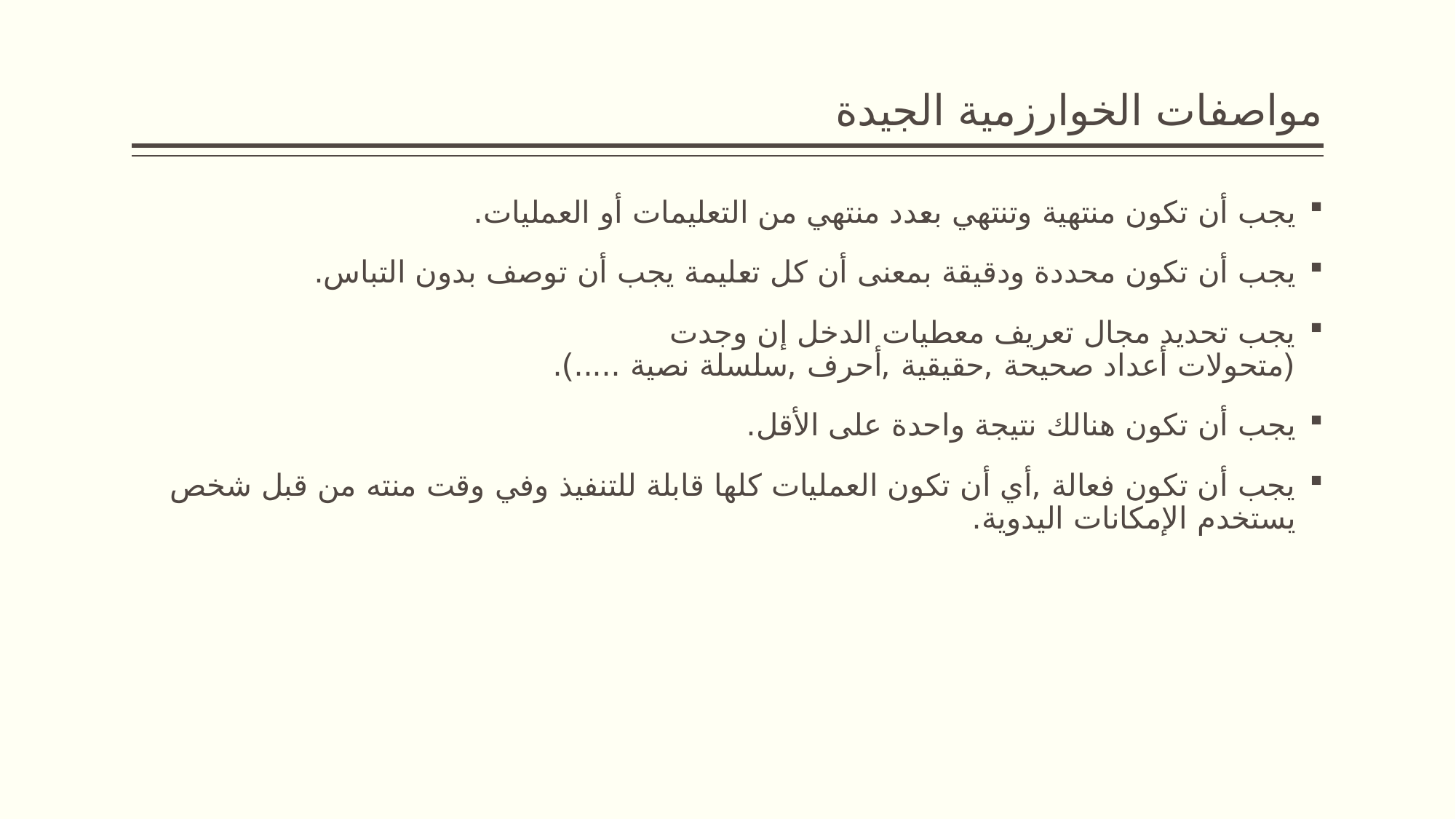

# مواصفات الخوارزمية الجيدة
يجب أن تكون منتهية وتنتهي بعدد منتهي من التعليمات أو العمليات.
يجب أن تكون محددة ودقيقة بمعنى أن كل تعليمة يجب أن توصف بدون التباس.
يجب تحديد مجال تعريف معطيات الدخل إن وجدت
(متحولات أعداد صحيحة ,حقيقية ,أحرف ,سلسلة نصية .....).
يجب أن تكون هنالك نتيجة واحدة على الأقل.
يجب أن تكون فعالة ,أي أن تكون العمليات كلها قابلة للتنفيذ وفي وقت منته من قبل شخص يستخدم الإمكانات اليدوية.